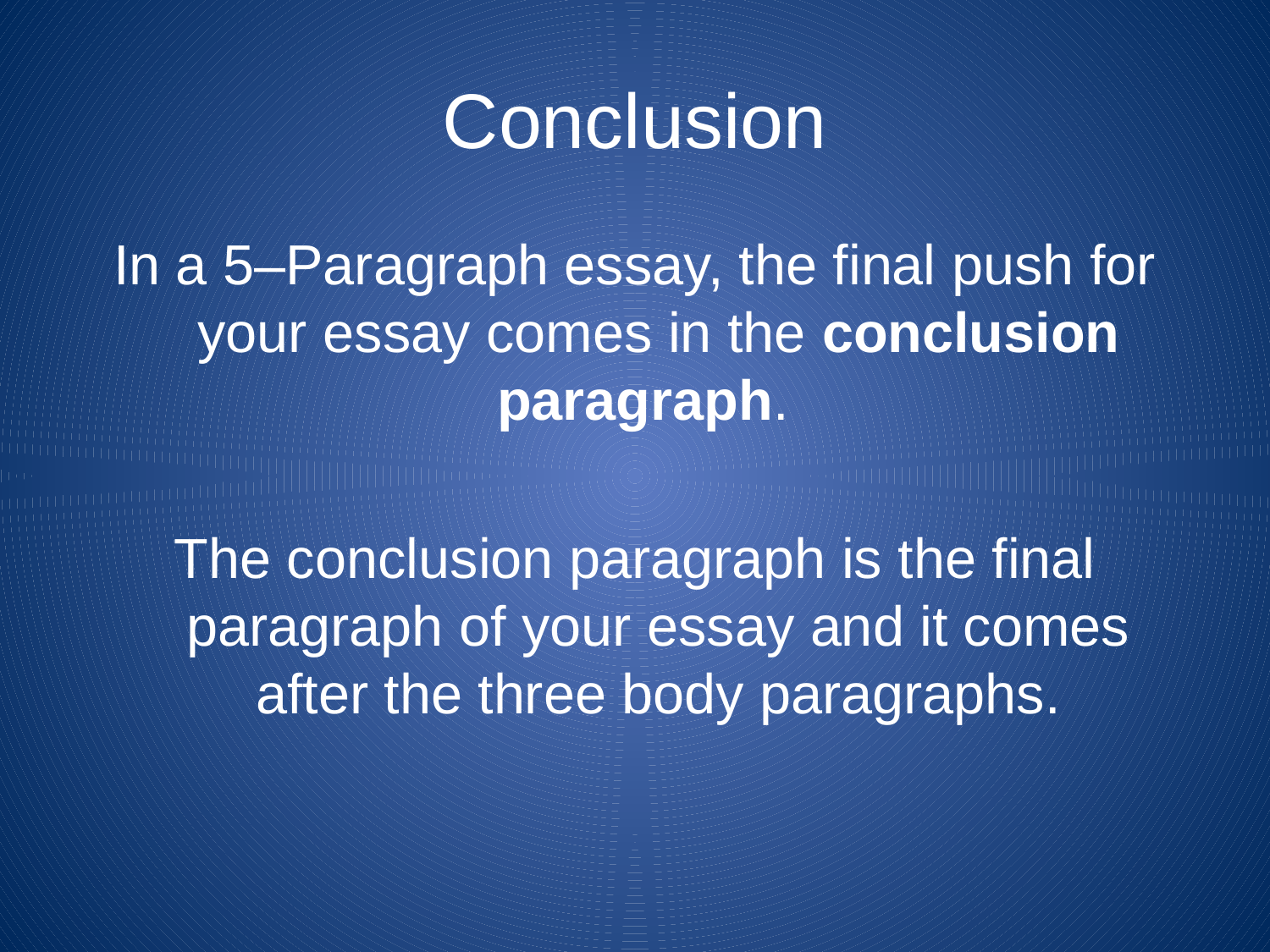

# Conclusion
In a 5–Paragraph essay, the final push for your essay comes in the conclusion paragraph.

The conclusion paragraph is the final paragraph of your essay and it comes after the three body paragraphs.